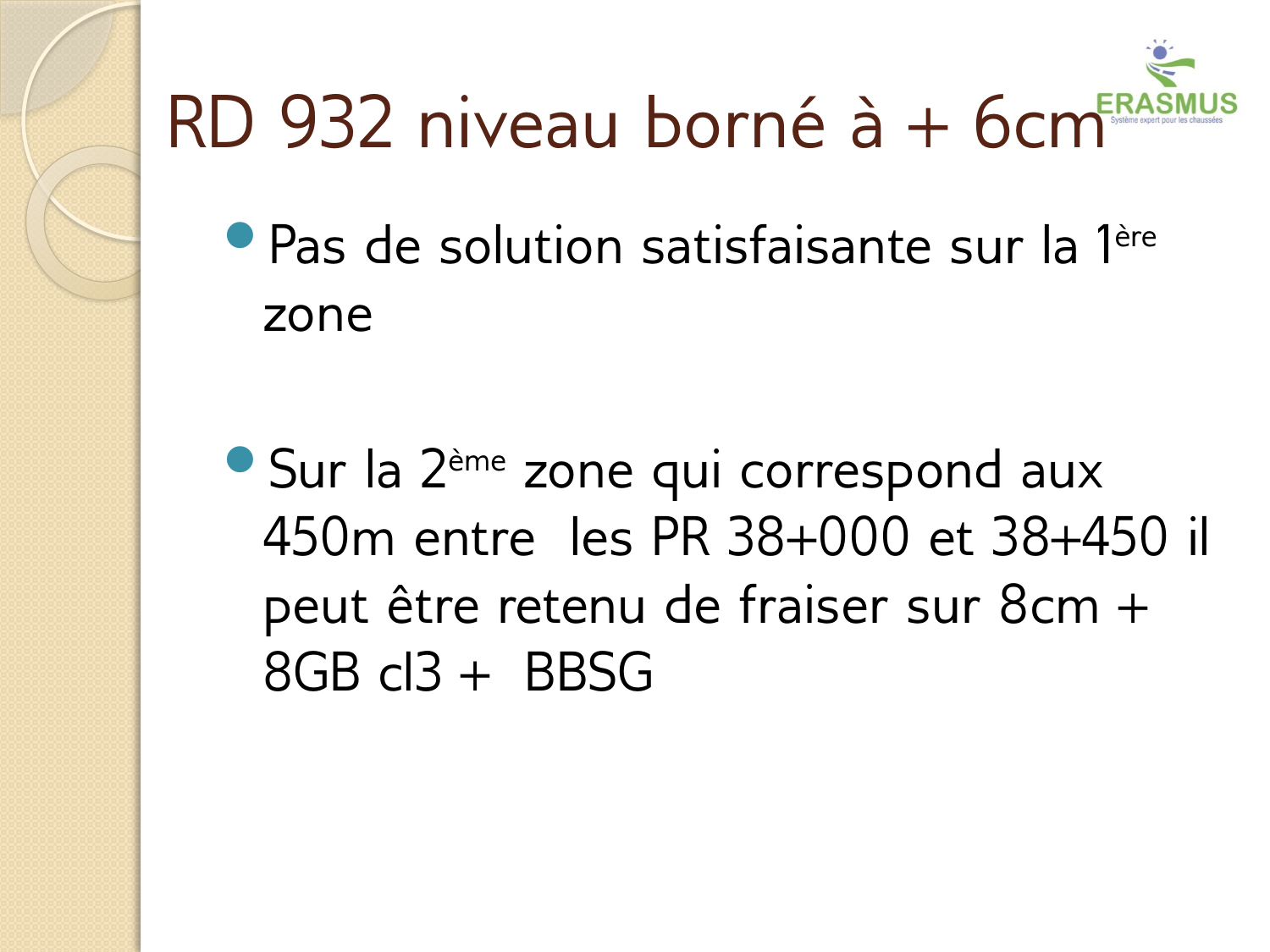

# RD 932 niveau borné à + 6cm
Pas de solution satisfaisante sur la 1ère zone

Sur la 2ème zone qui correspond aux 450m entre  les PR 38+000 et 38+450 il peut être retenu de fraiser sur 8cm + 8GB cl3 +  BBSG